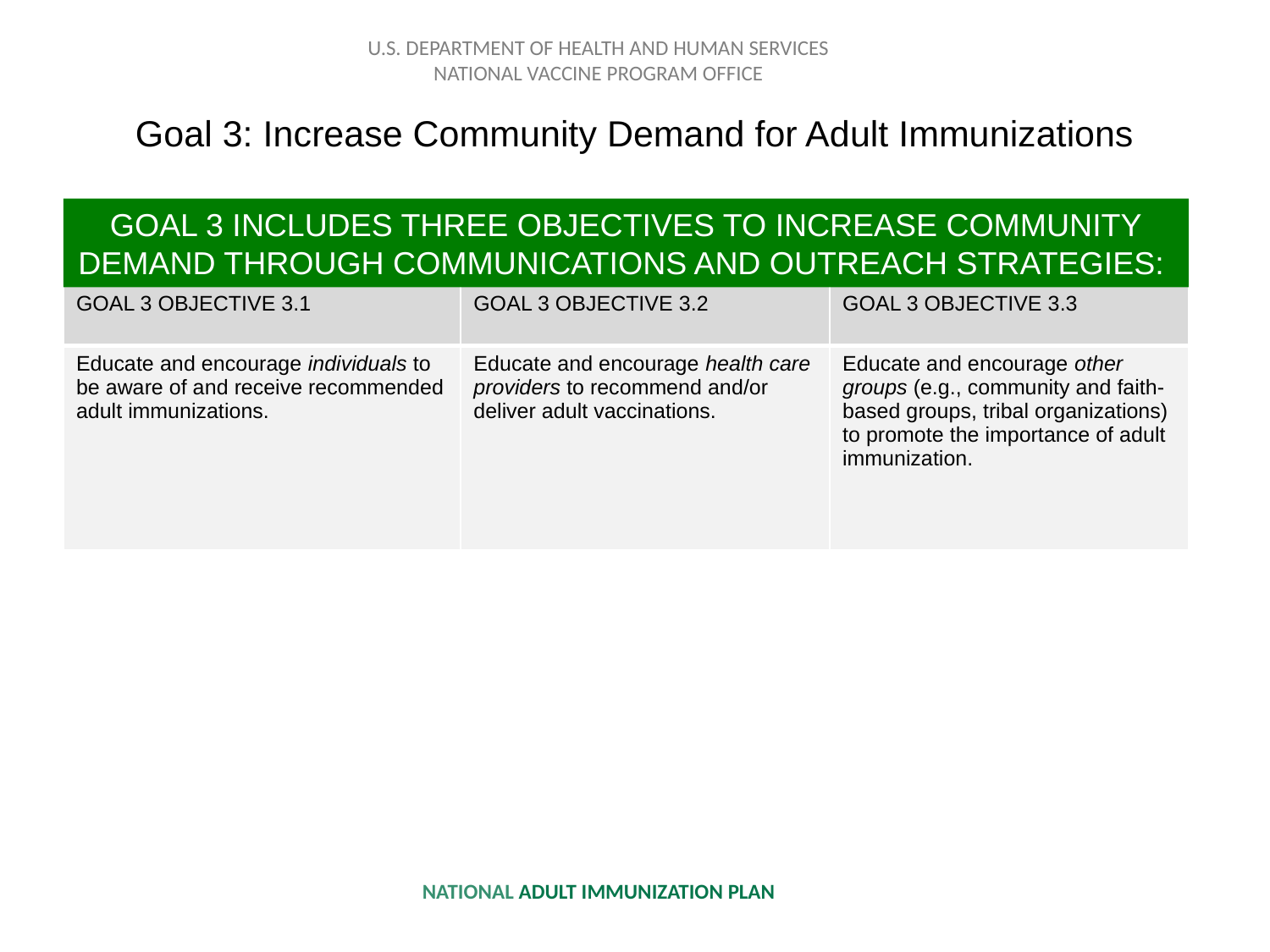

Goal 3: Increase Community Demand for Adult Immunizations
GOAL 3 INCLUDES THREE OBJECTIVES TO INCREASE COMMUNITY DEMAND THROUGH COMMUNICATIONS AND OUTREACH STRATEGIES:
| GOAL 3 OBJECTIVE 3.1 | GOAL 3 OBJECTIVE 3.2 | GOAL 3 OBJECTIVE 3.3 |
| --- | --- | --- |
| Educate and encourage individuals to be aware of and receive recommended adult immunizations. | Educate and encourage health care providers to recommend and/or deliver adult vaccinations. | Educate and encourage other groups (e.g., community and faith-based groups, tribal organizations) to promote the importance of adult immunization. |